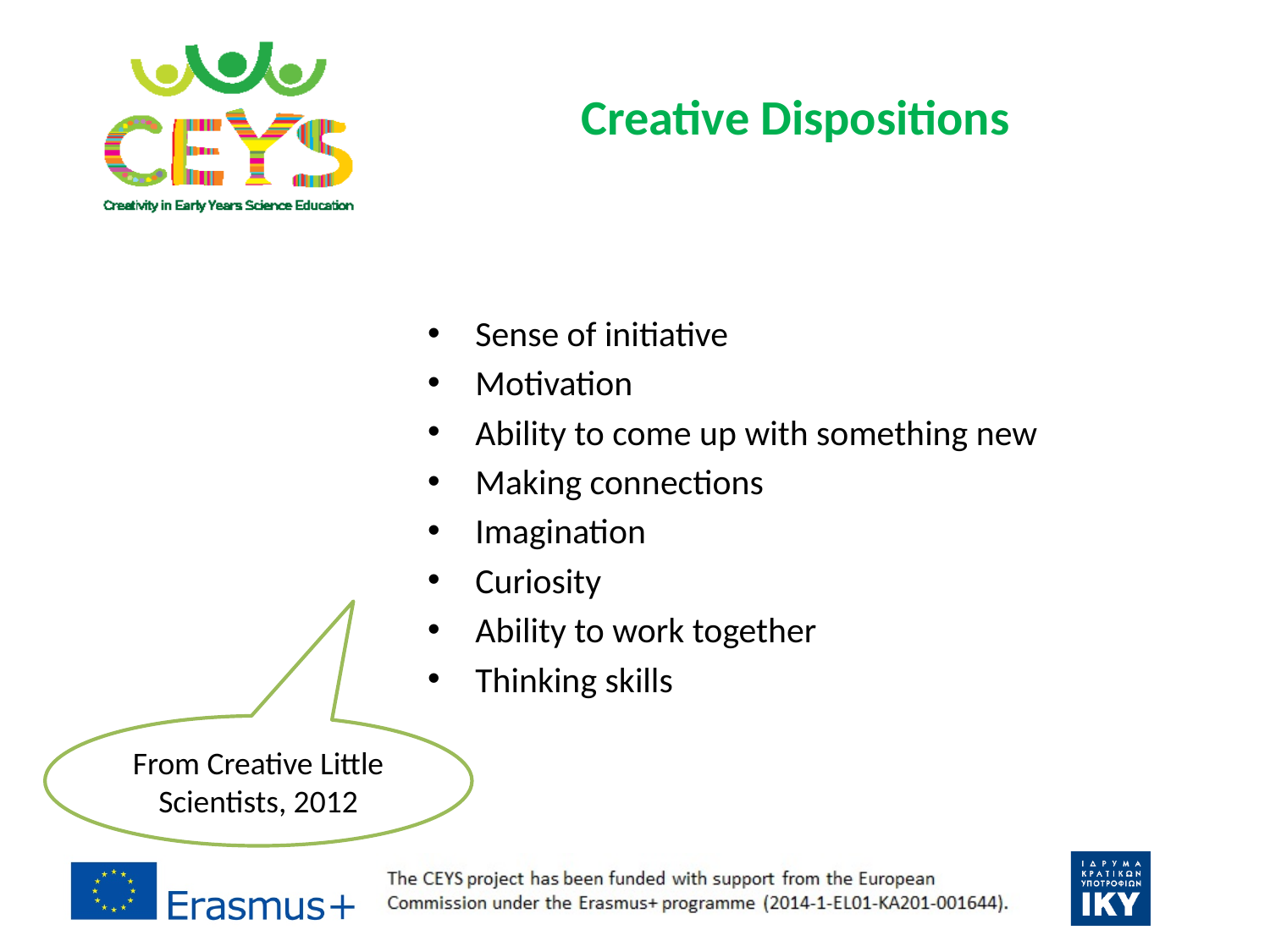

# Creative Dispositions
Sense of initiative
Motivation
Ability to come up with something new
Making connections
Imagination
Curiosity
Ability to work together
Thinking skills
From Creative Little Scientists, 2012